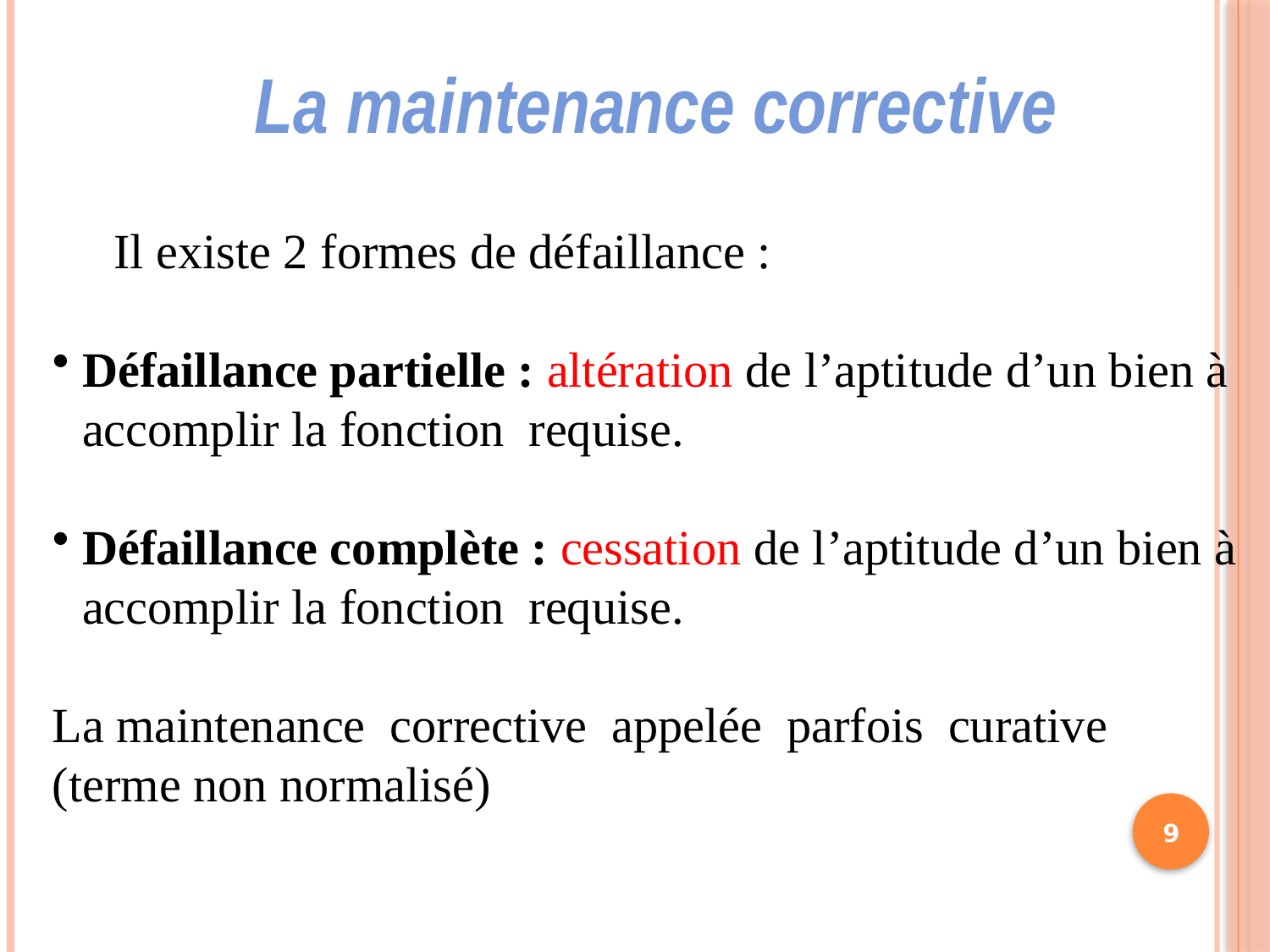

La maintenance corrective

     Il existe 2 formes de défaillance :

Défaillance partielle : altération de l’aptitude d’un bien à accomplir la fonction  requise.

Défaillance complète : cessation de l’aptitude d’un bien à accomplir la fonction  requise.

La maintenance  corrective  appelée  parfois  curative (terme non normalisé)
9